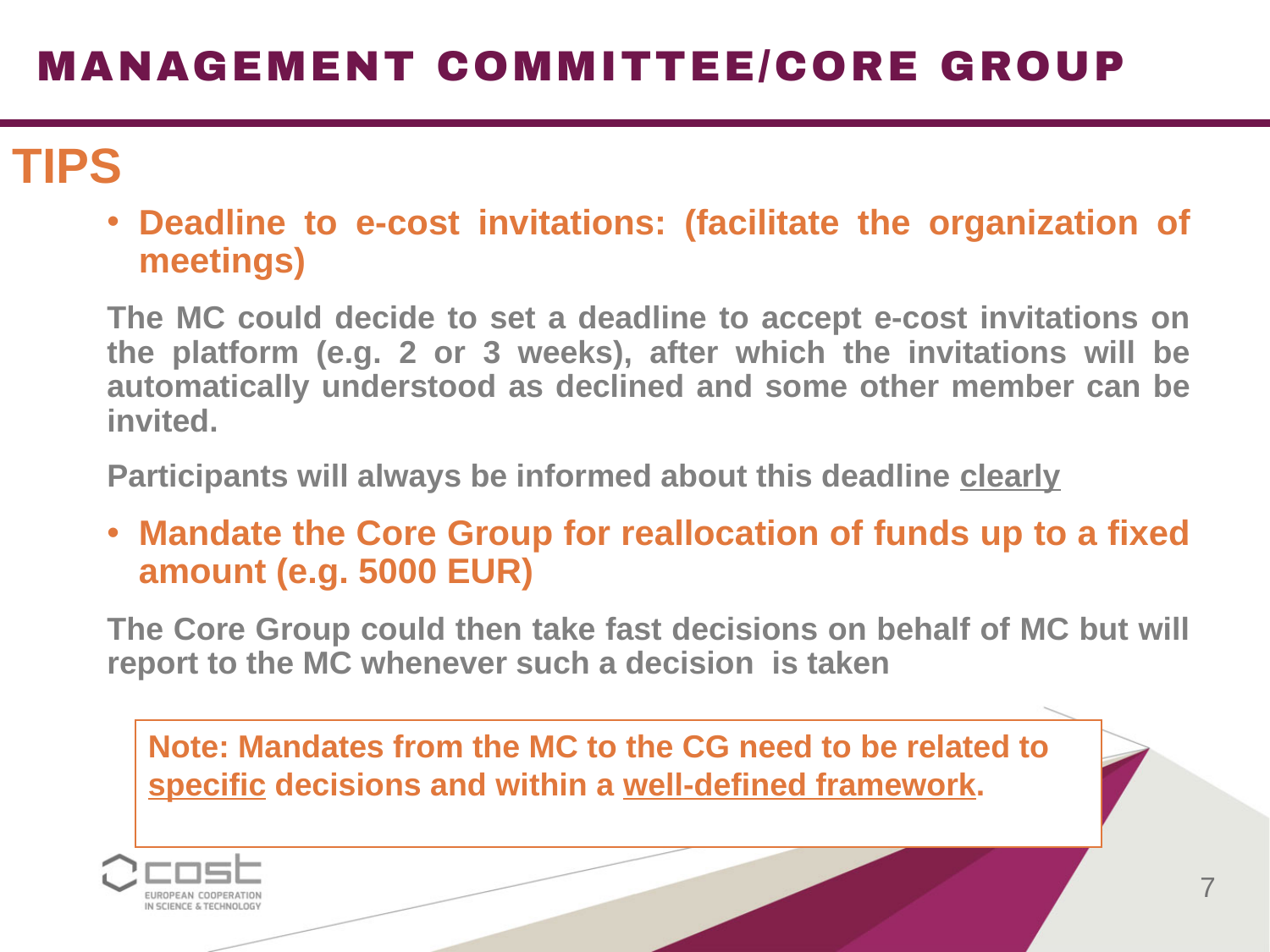

MANAGEMENT COMMITTEE/CORE GROUP
TIPS
Deadline to e-cost invitations: (facilitate the organization of meetings)
The MC could decide to set a deadline to accept e-cost invitations on the platform (e.g. 2 or 3 weeks), after which the invitations will be automatically understood as declined and some other member can be invited.
Participants will always be informed about this deadline clearly
Mandate the Core Group for reallocation of funds up to a fixed amount (e.g. 5000 EUR)
The Core Group could then take fast decisions on behalf of MC but will report to the MC whenever such a decision  is taken
Note: Mandates from the MC to the CG need to be related to specific decisions and within a well-defined framework.